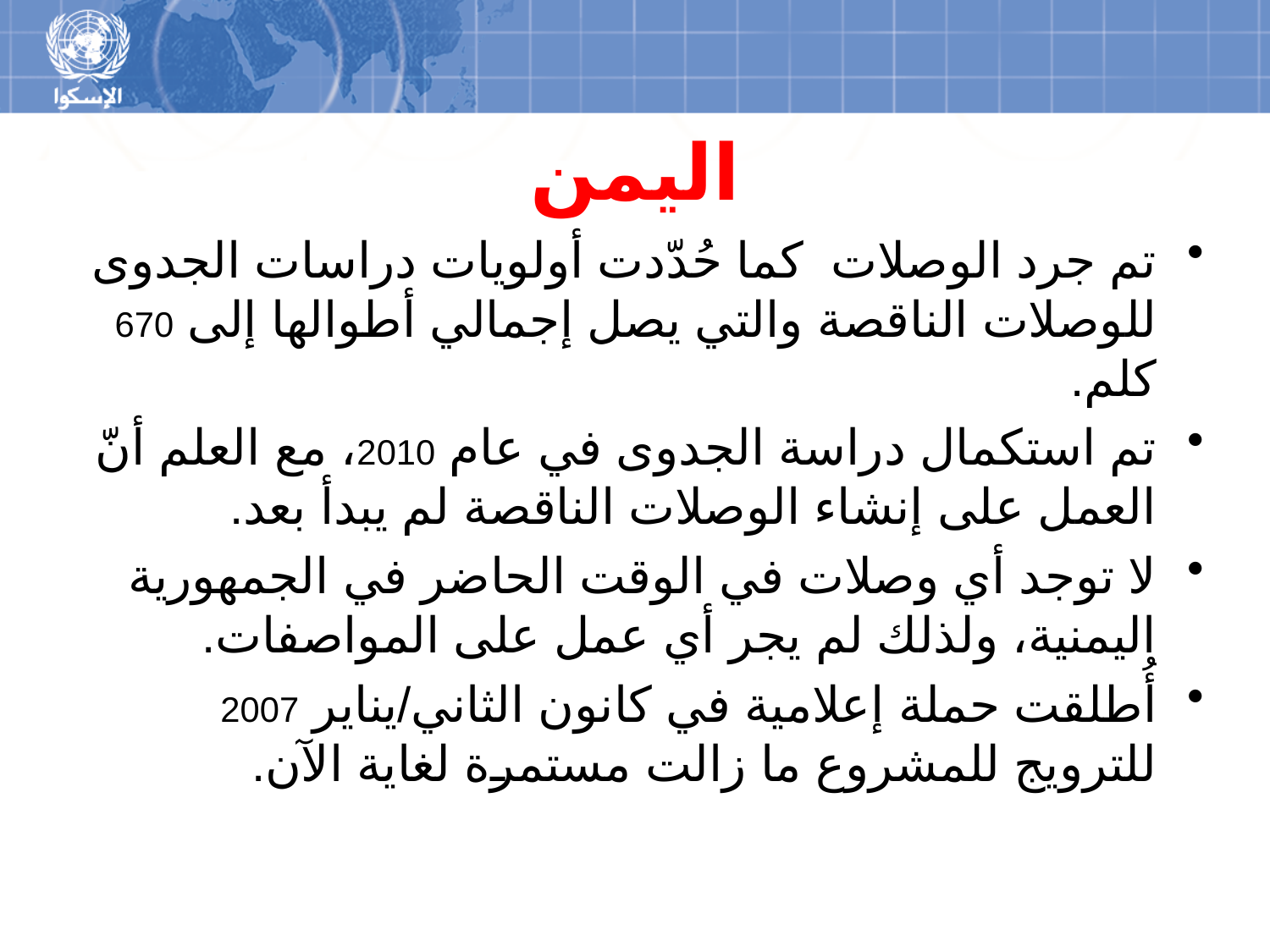

# اليمن
تم جرد الوصلات  كما حُدّدت أولويات دراسات الجدوى للوصلات الناقصة والتي يصل إجمالي أطوالها إلى 670 كلم.
تم استكمال دراسة الجدوى في عام 2010، مع العلم أنّ العمل على إنشاء الوصلات الناقصة لم يبدأ بعد.
لا توجد أي وصلات في الوقت الحاضر في الجمهورية اليمنية، ولذلك لم يجر أي عمل على المواصفات.
أُطلقت حملة إعلامية في كانون الثاني/يناير 2007 للترويج للمشروع ما زالت مستمرة لغاية الآن.